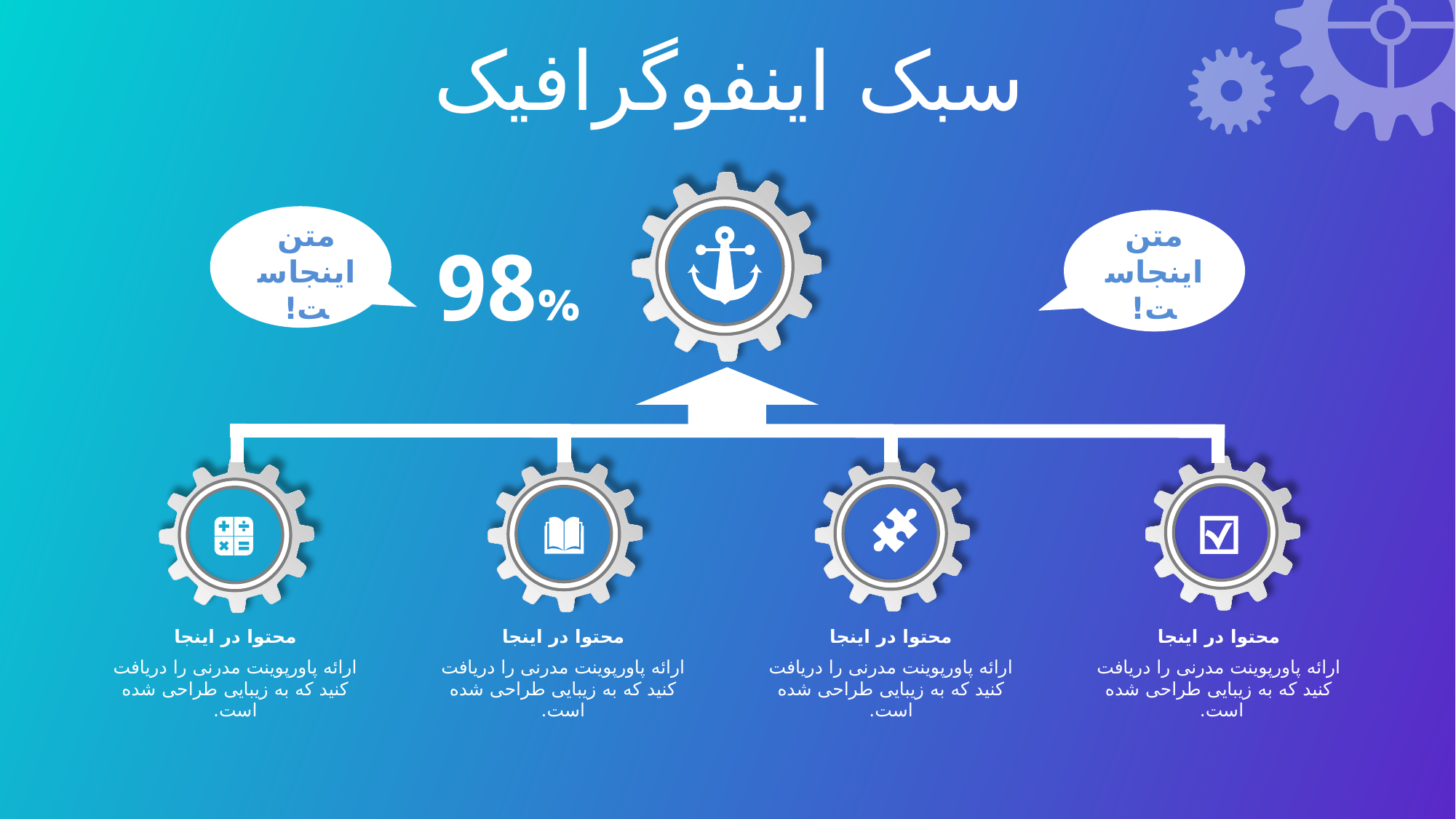

سبک اینفوگرافیک

متن اینجاست!
98%

متن اینجاست!

محتوا در اینجا
ارائه پاورپوینت مدرنی را دریافت کنید که به زیبایی طراحی شده است.
محتوا در اینجا
ارائه پاورپوینت مدرنی را دریافت کنید که به زیبایی طراحی شده است.
محتوا در اینجا
ارائه پاورپوینت مدرنی را دریافت کنید که به زیبایی طراحی شده است.
محتوا در اینجا
ارائه پاورپوینت مدرنی را دریافت کنید که به زیبایی طراحی شده است.